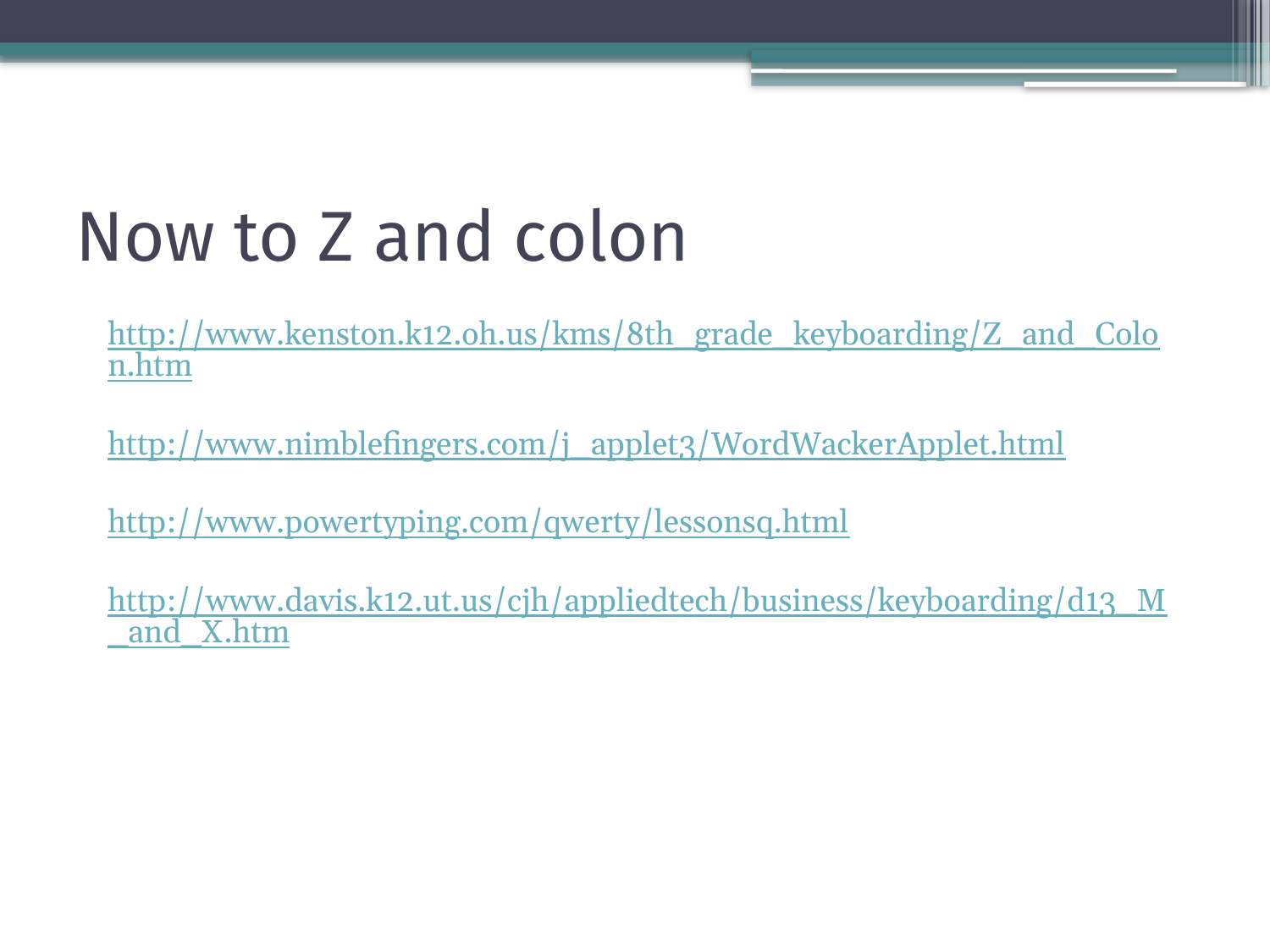

# Now to Z and colon
http://www.kenston.k12.oh.us/kms/8th_grade_keyboarding/Z_and_Colon.htm

http://www.nimblefingers.com/j_applet3/WordWackerApplet.html

http://www.powertyping.com/qwerty/lessonsq.html

http://www.davis.k12.ut.us/cjh/appliedtech/business/keyboarding/d13_M_and_X.htm